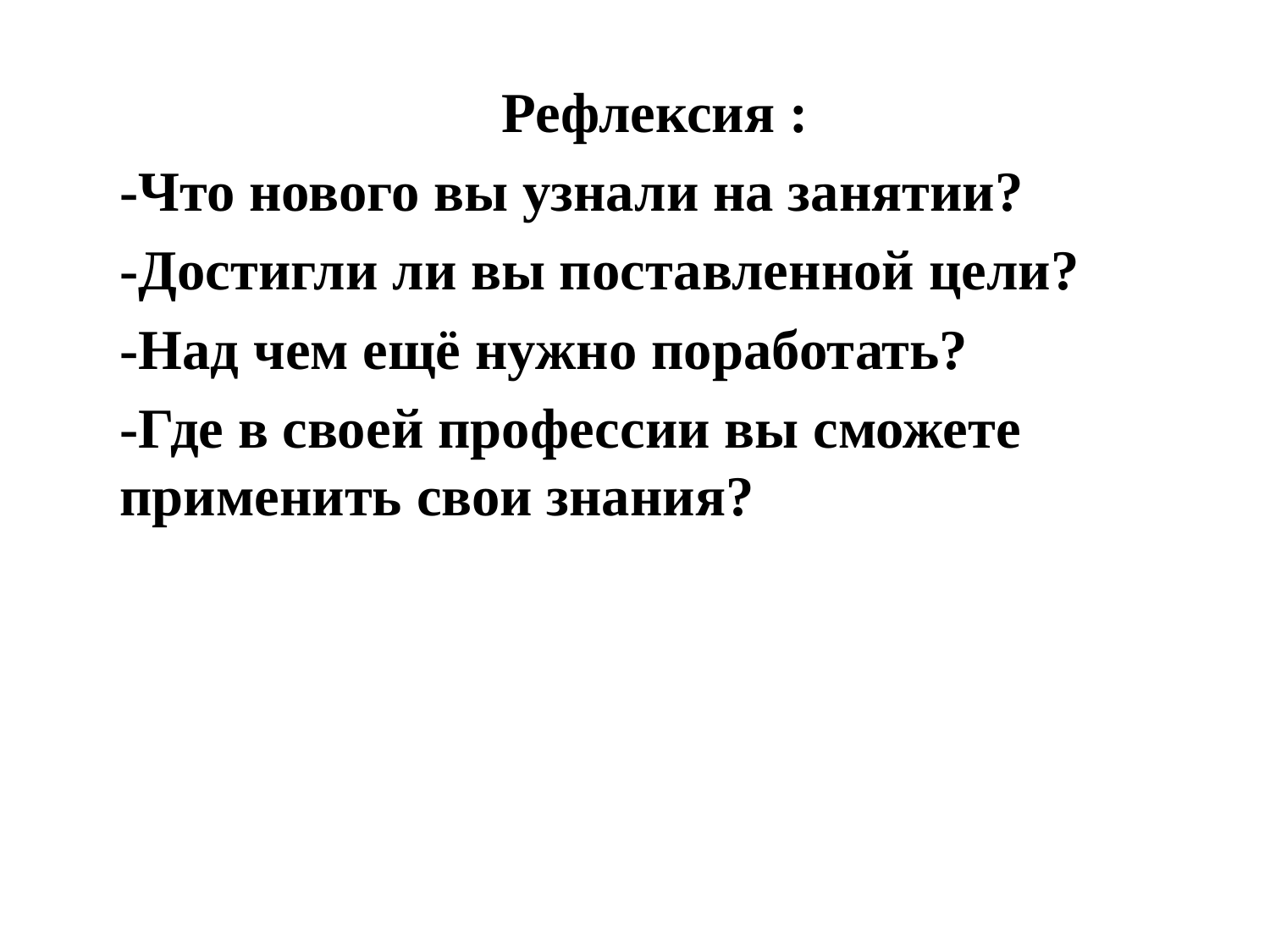

# Рефлексия :
-Что нового вы узнали на занятии?
-Достигли ли вы поставленной цели?
-Над чем ещё нужно поработать?
-Где в своей профессии вы сможете применить свои знания?